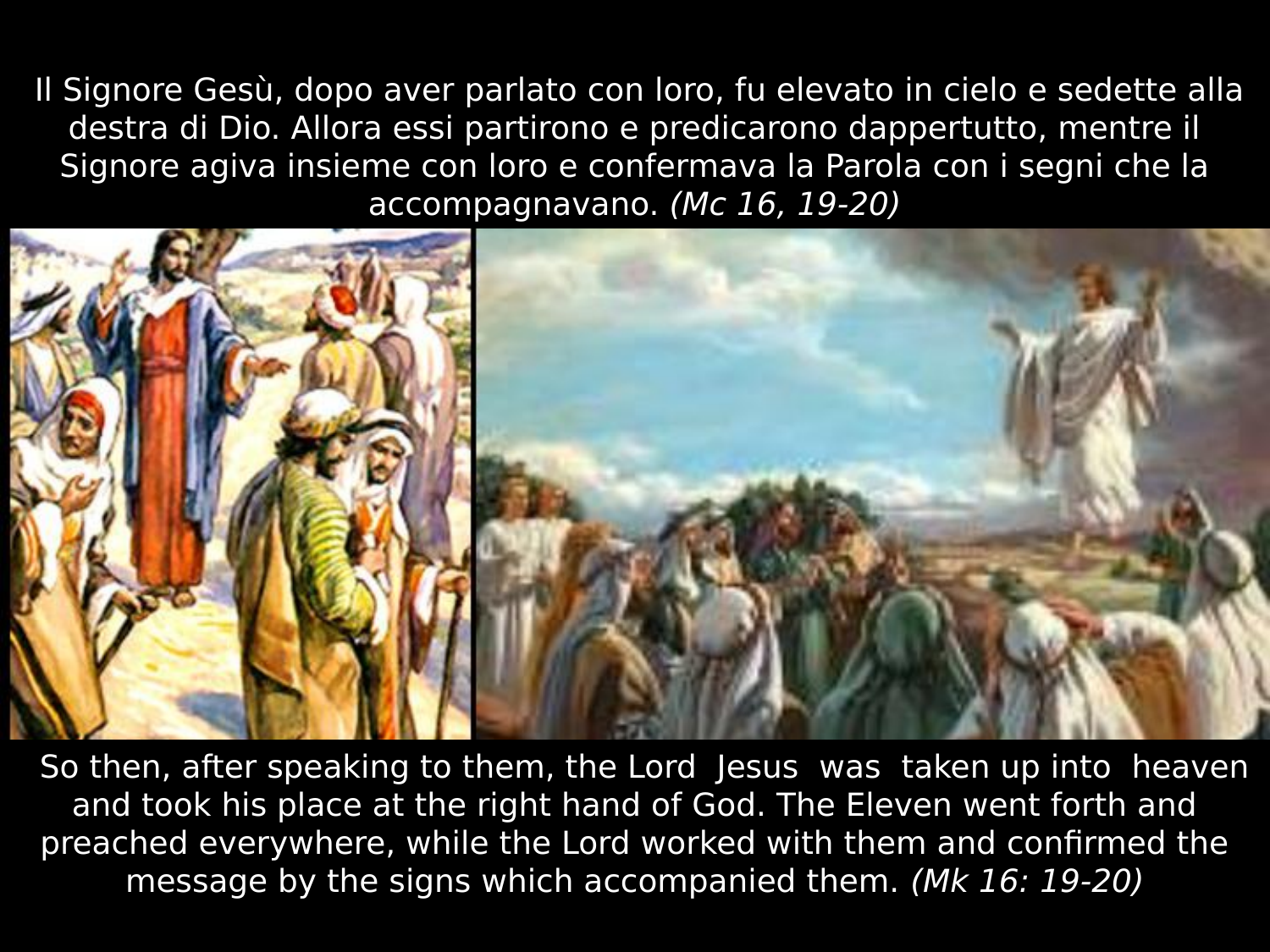

Il Signore Gesù, dopo aver parlato con loro, fu elevato in cielo e sedette alla destra di Dio. Allora essi partirono e predicarono dappertutto, mentre il Signore agiva insieme con loro e confermava la Parola con i segni che la accompagnavano. (Mc 16, 19-20)
  So then, after speaking to them, the Lord  Jesus  was  taken up into  heaven and took his place at the right hand of God. The Eleven went forth and preached everywhere, while the Lord worked with them and confirmed the message by the signs which accompanied them. (Mk 16: 19-20)